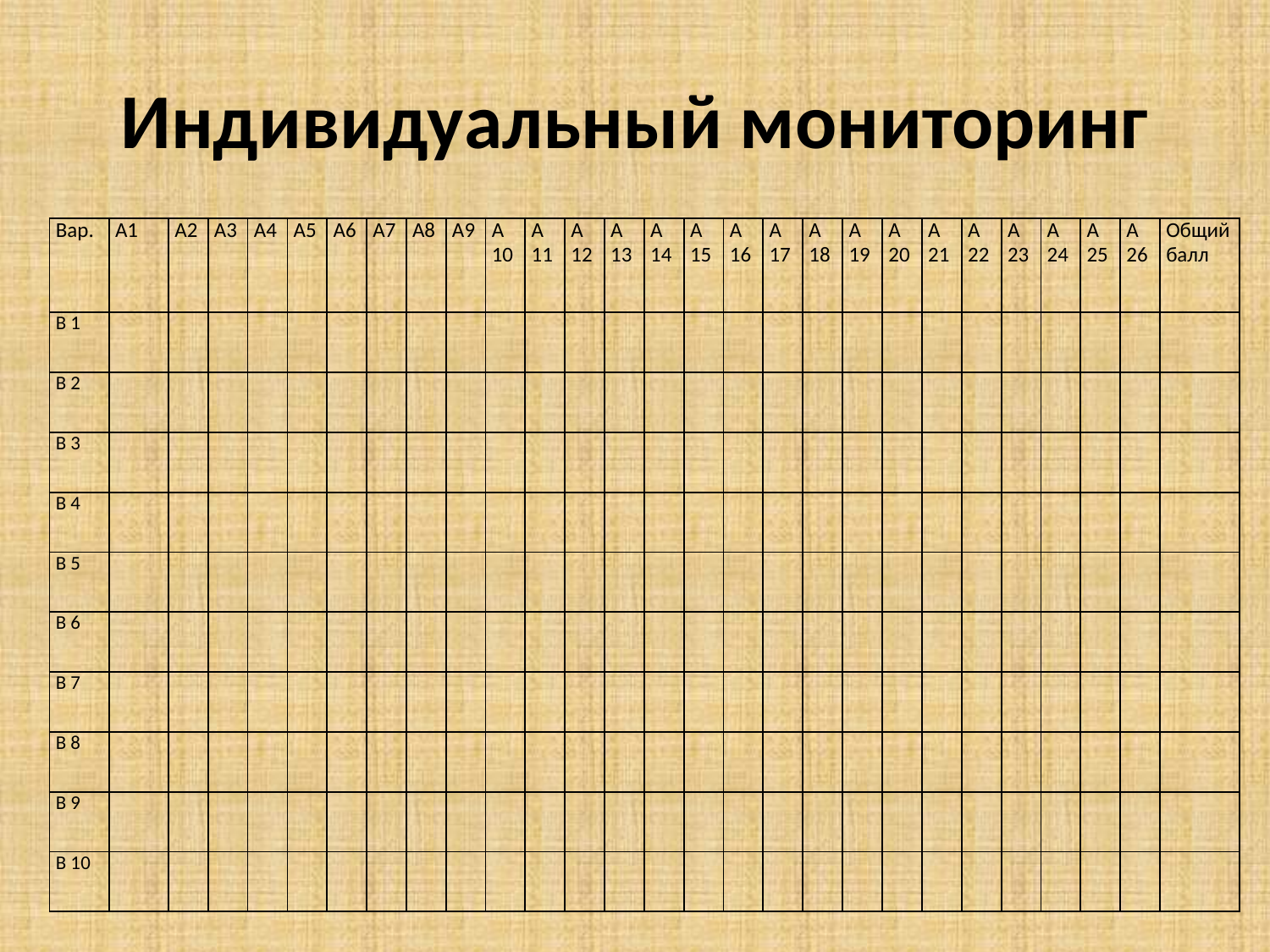

# Индивидуальный мониторинг
| Вар. | А1 | А2 | А3 | А4 | А5 | А6 | А7 | А8 | А9 | А 10 | А 11 | А 12 | А 13 | А 14 | А 15 | А 16 | А 17 | А 18 | А 19 | А 20 | А 21 | А 22 | А 23 | А 24 | А 25 | А 26 | Общий балл |
| --- | --- | --- | --- | --- | --- | --- | --- | --- | --- | --- | --- | --- | --- | --- | --- | --- | --- | --- | --- | --- | --- | --- | --- | --- | --- | --- | --- |
| В 1 |  |  |  |  |  |  |  |  |  |  |  |  |  |  |  |  |  |  |  |  |  |  |  |  |  |  |  |
| В 2 |  |  |  |  |  |  |  |  |  |  |  |  |  |  |  |  |  |  |  |  |  |  |  |  |  |  |  |
| В 3 |  |  |  |  |  |  |  |  |  |  |  |  |  |  |  |  |  |  |  |  |  |  |  |  |  |  |  |
| В 4 |  |  |  |  |  |  |  |  |  |  |  |  |  |  |  |  |  |  |  |  |  |  |  |  |  |  |  |
| В 5 |  |  |  |  |  |  |  |  |  |  |  |  |  |  |  |  |  |  |  |  |  |  |  |  |  |  |  |
| В 6 |  |  |  |  |  |  |  |  |  |  |  |  |  |  |  |  |  |  |  |  |  |  |  |  |  |  |  |
| В 7 |  |  |  |  |  |  |  |  |  |  |  |  |  |  |  |  |  |  |  |  |  |  |  |  |  |  |  |
| В 8 |  |  |  |  |  |  |  |  |  |  |  |  |  |  |  |  |  |  |  |  |  |  |  |  |  |  |  |
| В 9 |  |  |  |  |  |  |  |  |  |  |  |  |  |  |  |  |  |  |  |  |  |  |  |  |  |  |  |
| В 10 |  |  |  |  |  |  |  |  |  |  |  |  |  |  |  |  |  |  |  |  |  |  |  |  |  |  |  |